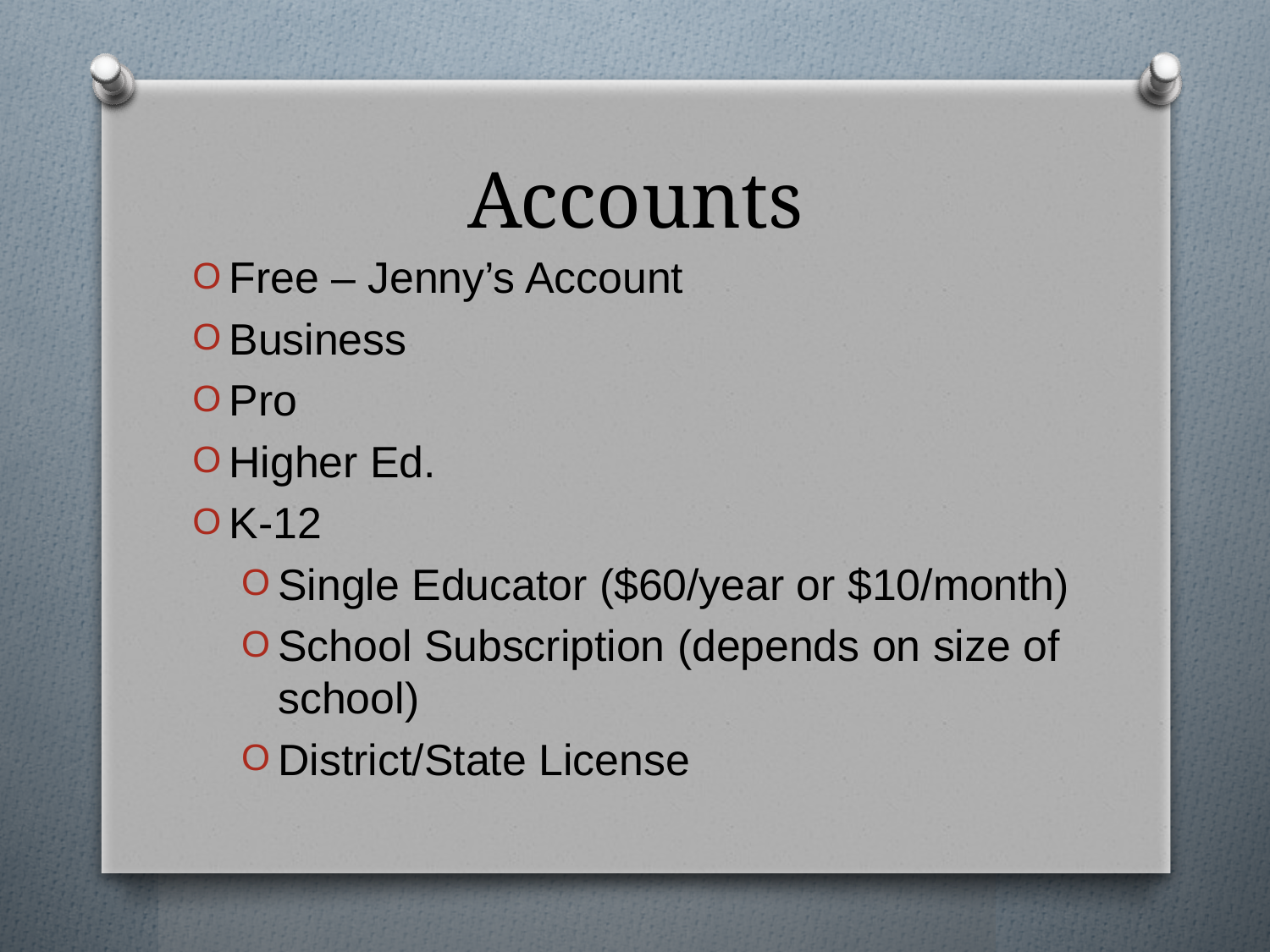

# Accounts
Free – Jenny’s Account
Business
Pro
Higher Ed.
K-12
Single Educator ($60/year or $10/month)
School Subscription (depends on size of school)
District/State License